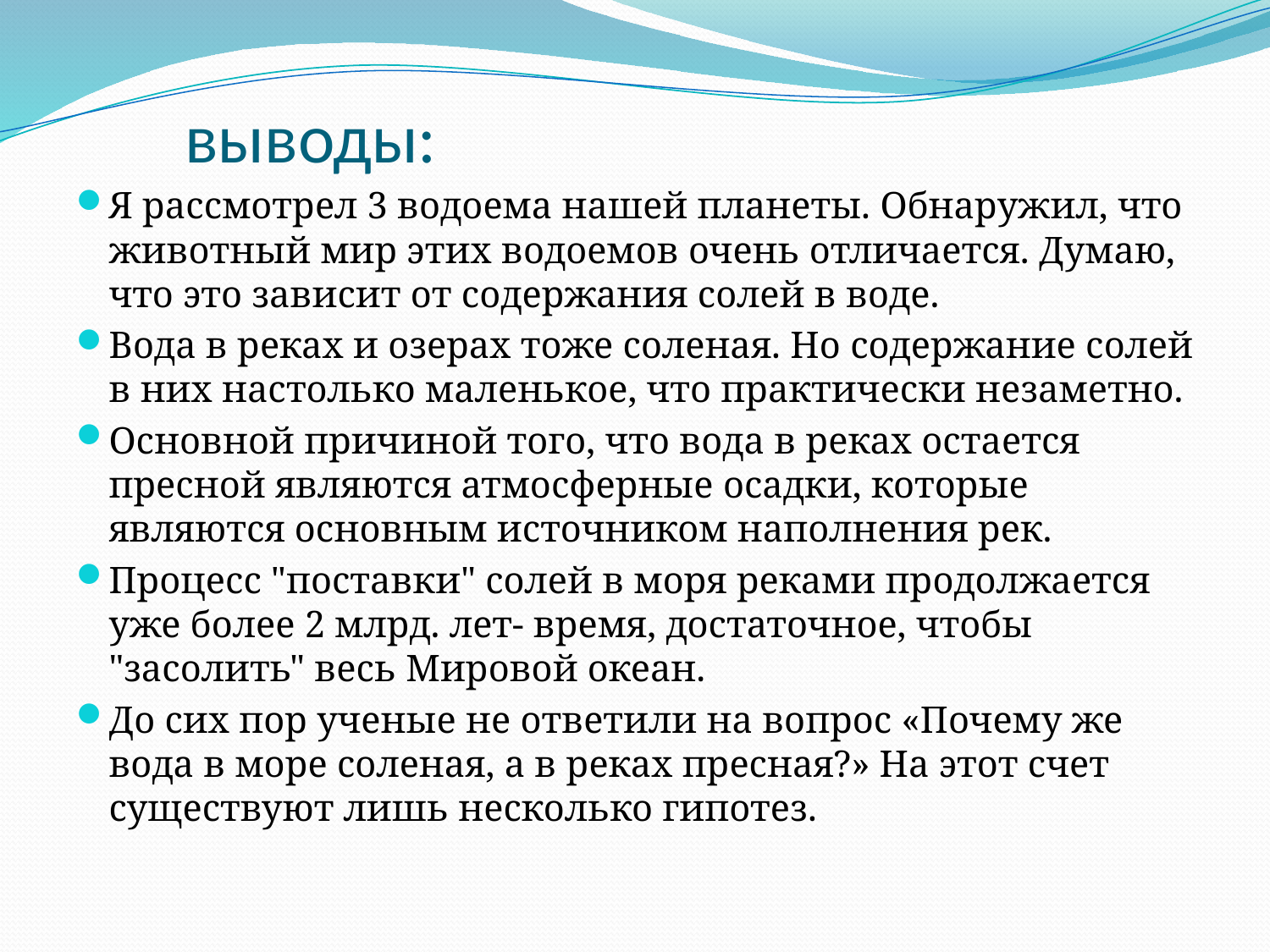

# выводы:
Я рассмотрел 3 водоема нашей планеты. Обнаружил, что животный мир этих водоемов очень отличается. Думаю, что это зависит от содержания солей в воде.
Вода в реках и озерах тоже соленая. Но содержание солей в них настолько маленькое, что практически незаметно.
Основной причиной того, что вода в реках остается пресной являются атмосферные осадки, которые являются основным источником наполнения рек.
Процесс "поставки" солей в моря реками продолжается уже более 2 млрд. лет- время, достаточное, чтобы "засолить" весь Мировой океан.
До сих пор ученые не ответили на вопрос «Почему же вода в море соленая, а в реках пресная?» На этот счет существуют лишь несколько гипотез.